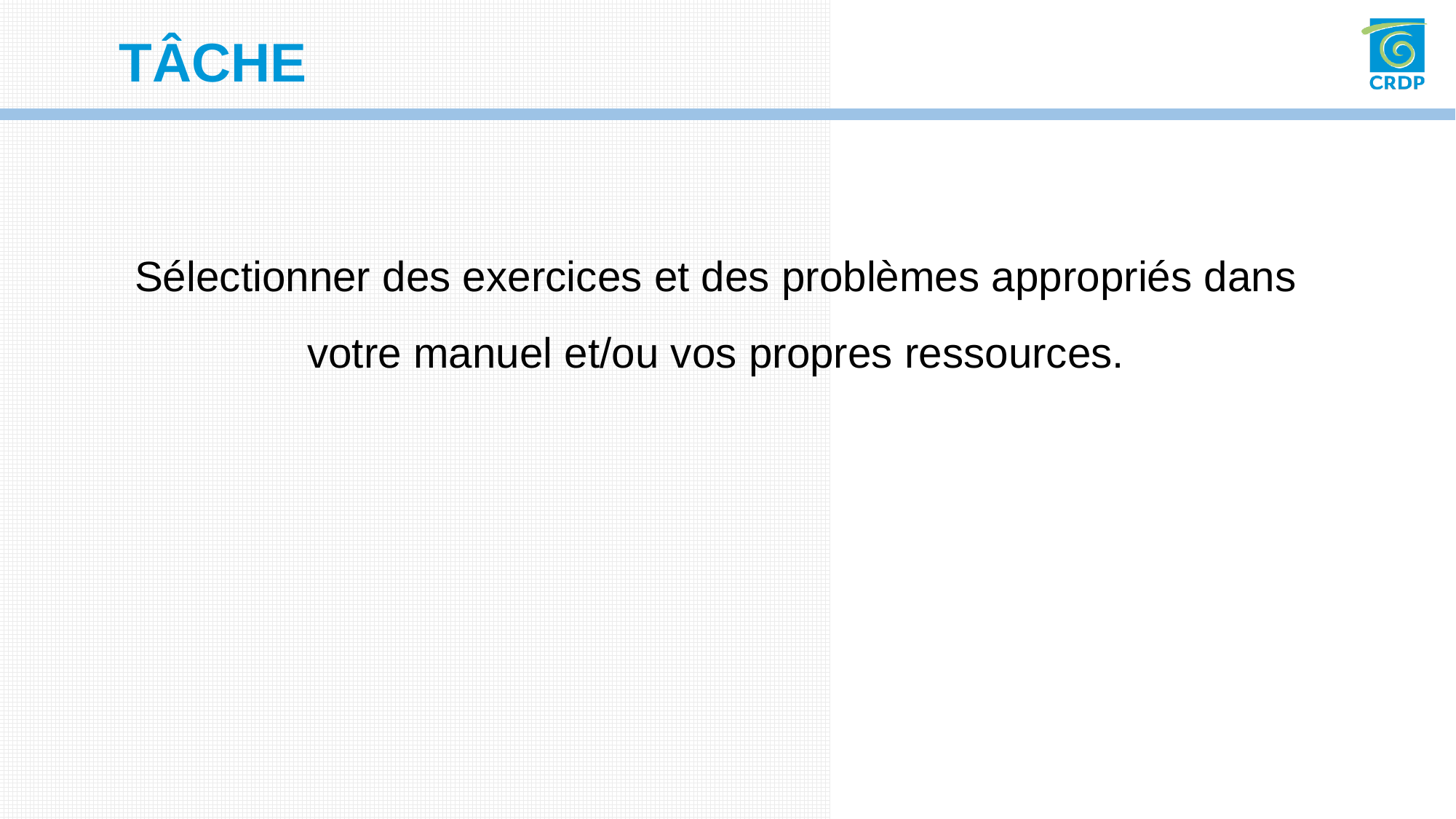

Tâche
Sélectionner des exercices et des problèmes appropriés dans votre manuel et/ou vos propres ressources.